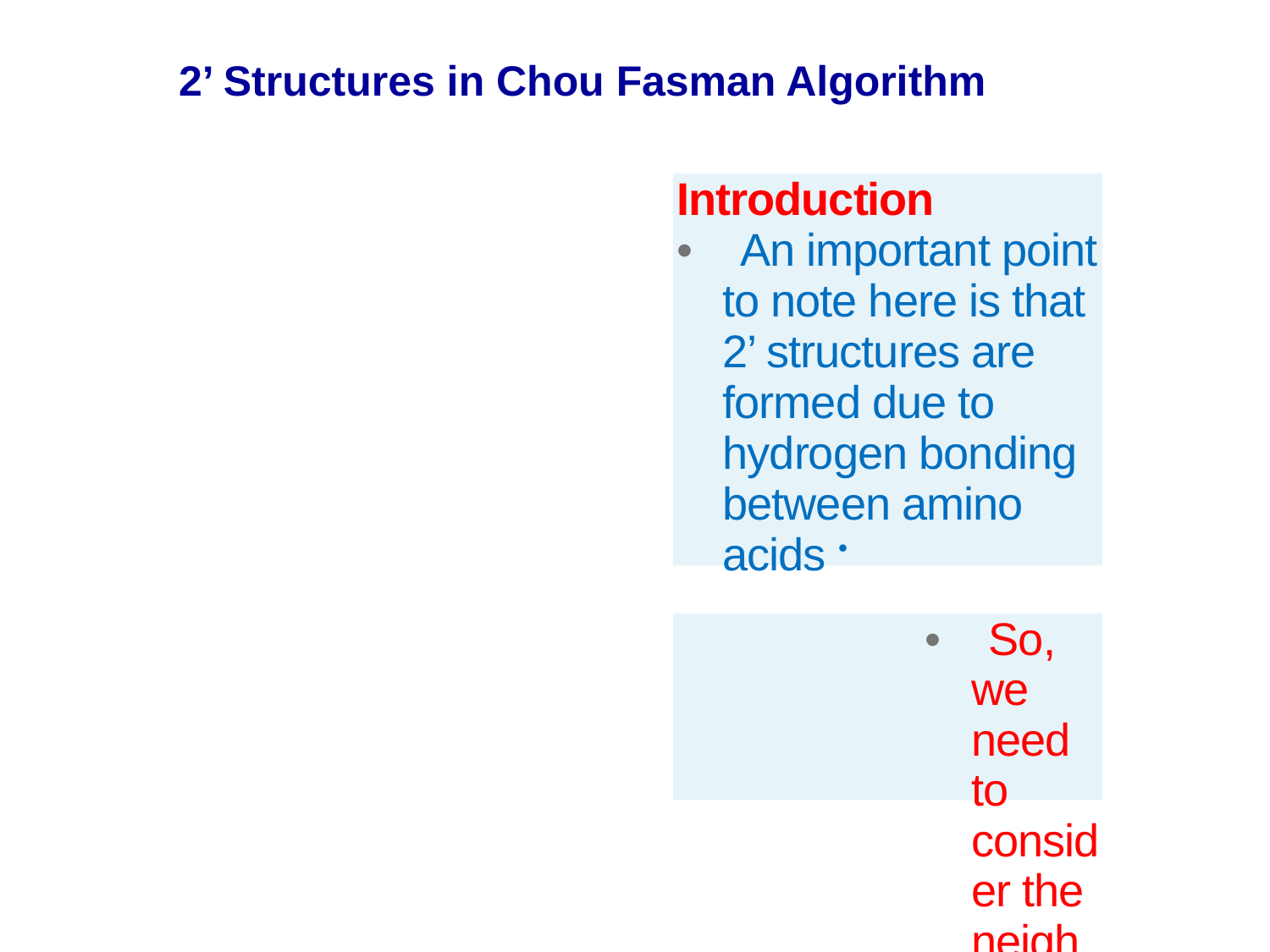

2’ Structures in Chou Fasman Algorithm
Introduction
•    An important point to note here is that 2’ structures are formed due to hydrogen bonding between amino acids •
•    So, we need to consider the neighboring amino acids as well!